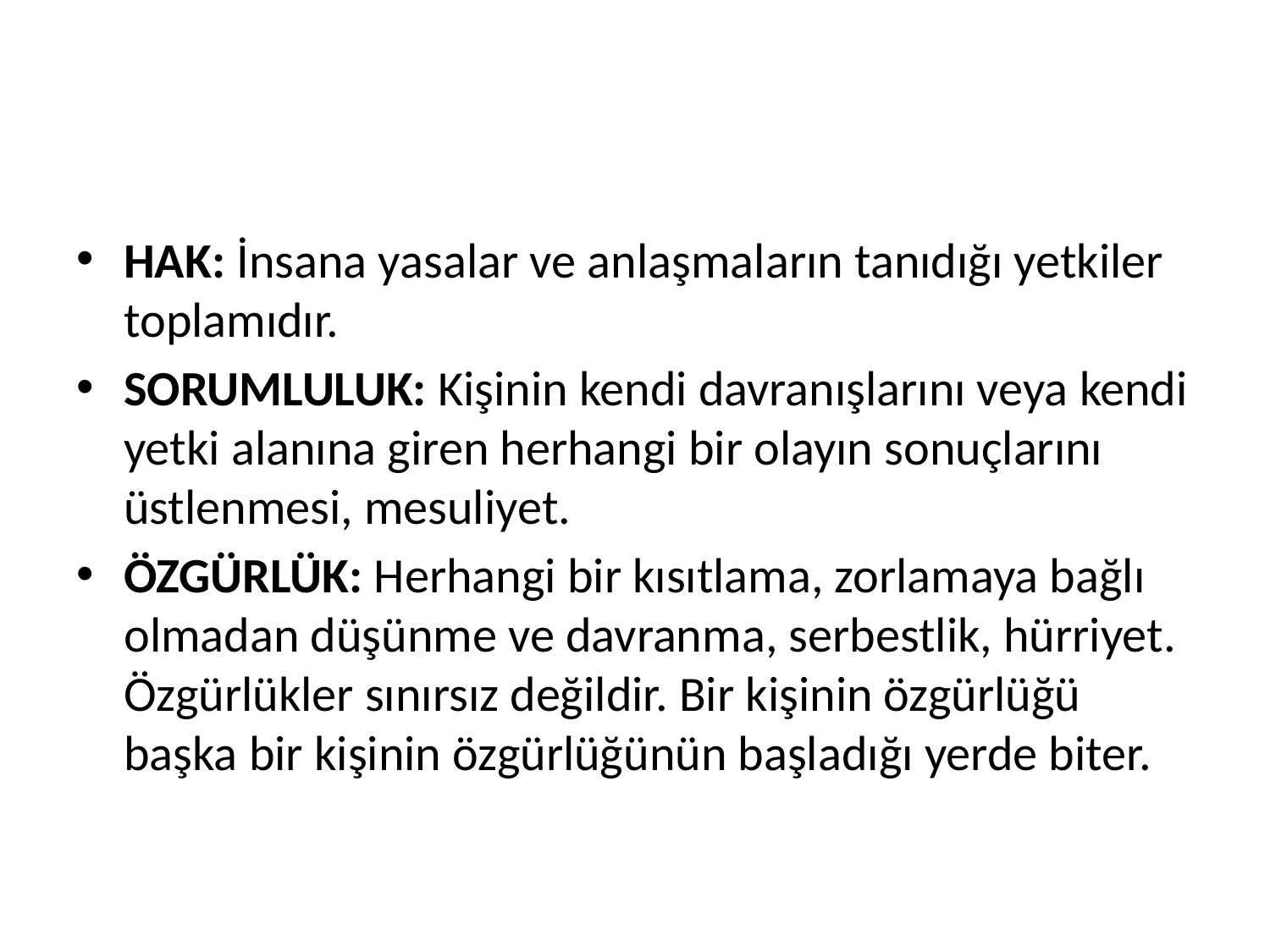

# .
HAK: İnsana yasalar ve anlaşmaların tanıdığı yetkiler toplamıdır.
SORUMLULUK: Kişinin kendi davranışlarını veya kendi yetki alanına giren herhangi bir olayın sonuçlarını üstlenmesi, mesuliyet.
ÖZGÜRLÜK: Herhangi bir kısıtlama, zorlamaya bağlı olmadan düşünme ve davranma, serbestlik, hürriyet. Özgürlükler sınırsız değildir. Bir kişinin özgürlüğü başka bir kişinin özgürlüğünün başladığı yerde biter.